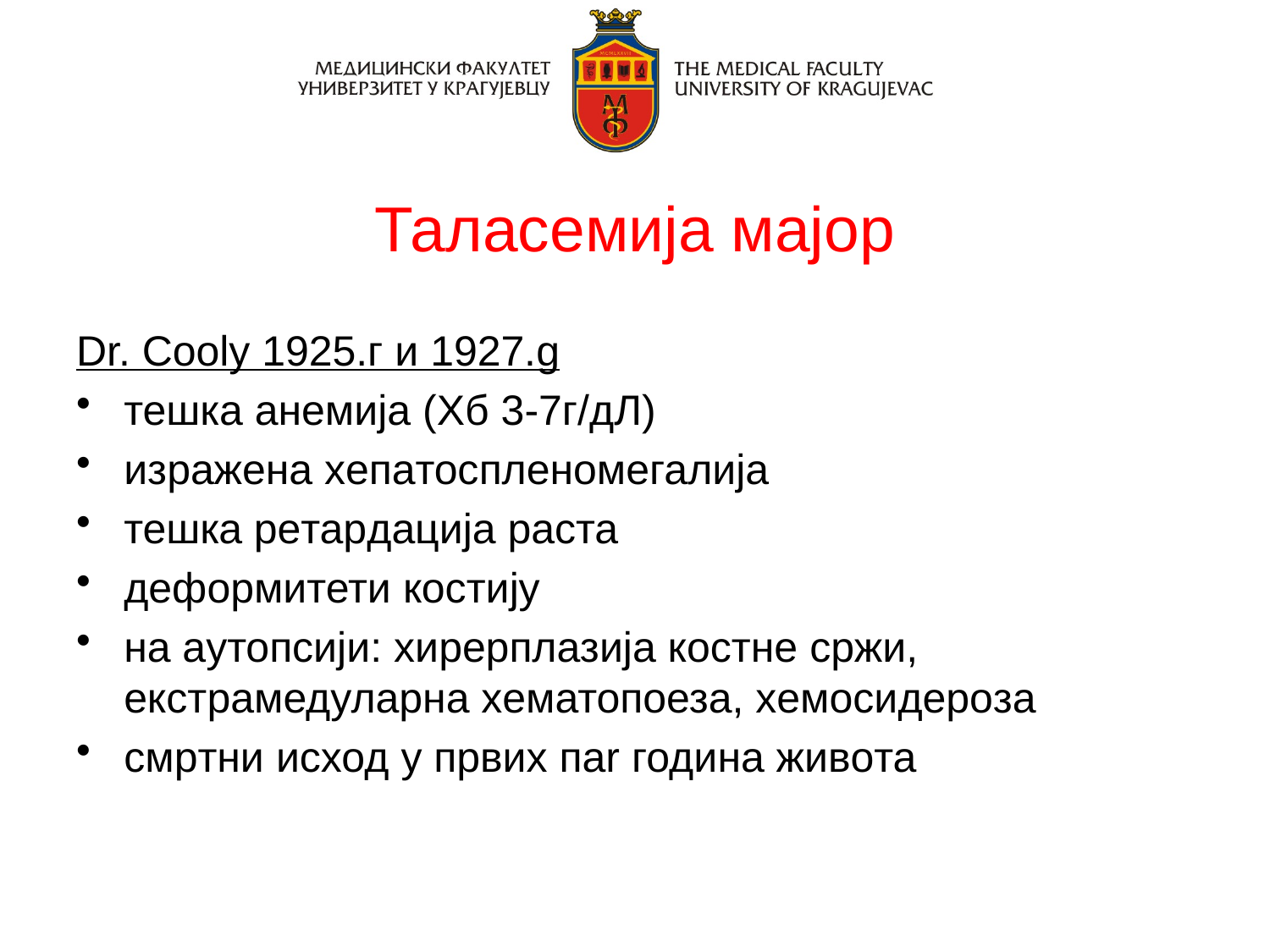

Таласемија мајор
Dr. Cooly 1925.г и 1927.g
тешка aнeмијa (Хб 3-7г/дЛ)
израженa хeпaтоспленoмeгалијa
тешкa рeтардaцијa рaста
деформитети кoстију
на aутопсији: хиpерплазијa костне сржи, eкстрамедулaрнa хeматопoезa, хeмосидерoза
смртни исход у првих паr годинa живoта